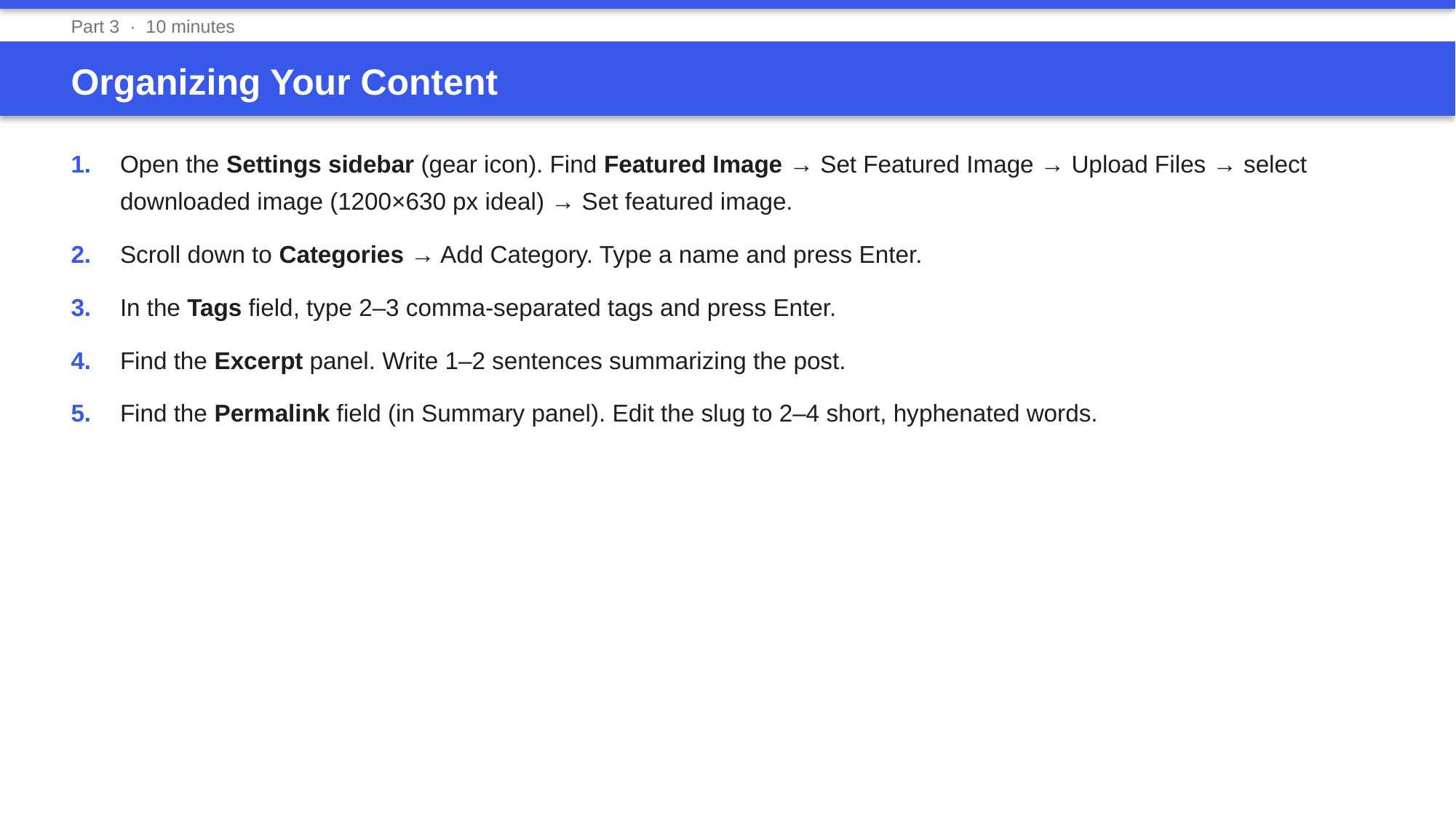

Part 3  ·  10 minutes

Organizing Your Content
1.	Open the Settings sidebar (gear icon). Find Featured Image → Set Featured Image → Upload Files → select downloaded image (1200×630 px ideal) → Set featured image.
2.	Scroll down to Categories → Add Category. Type a name and press Enter.
3.	In the Tags field, type 2–3 comma-separated tags and press Enter.
4.	Find the Excerpt panel. Write 1–2 sentences summarizing the post.
5.	Find the Permalink field (in Summary panel). Edit the slug to 2–4 short, hyphenated words.